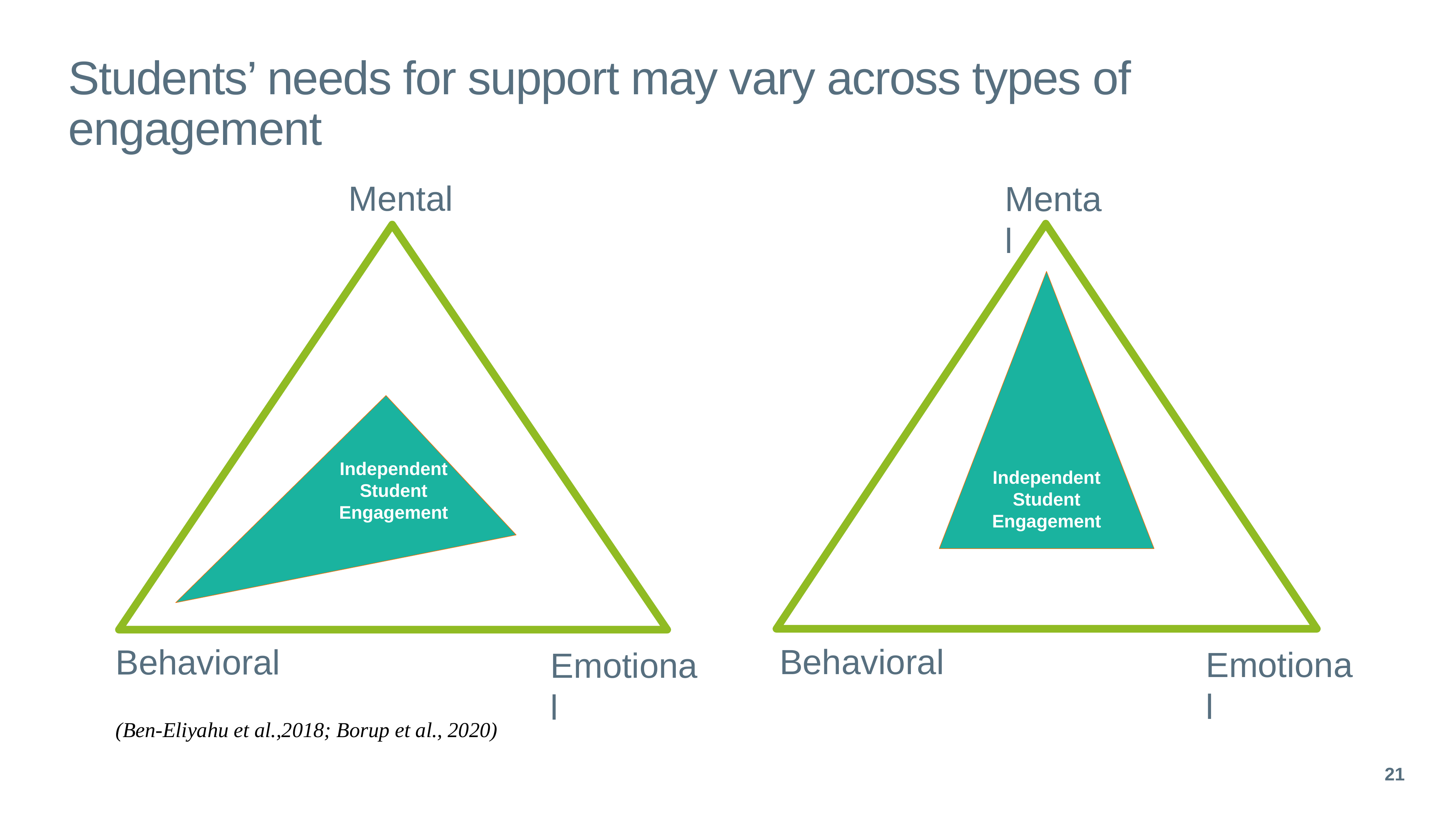

# Students’ needs for support may vary across types of engagement
Mental

Independent Student Engagement

Behavioral
Emotional
Mental

Independent Student Engagement

Behavioral
Emotional
(Ben-Eliyahu et al.,2018; Borup et al., 2020)
21